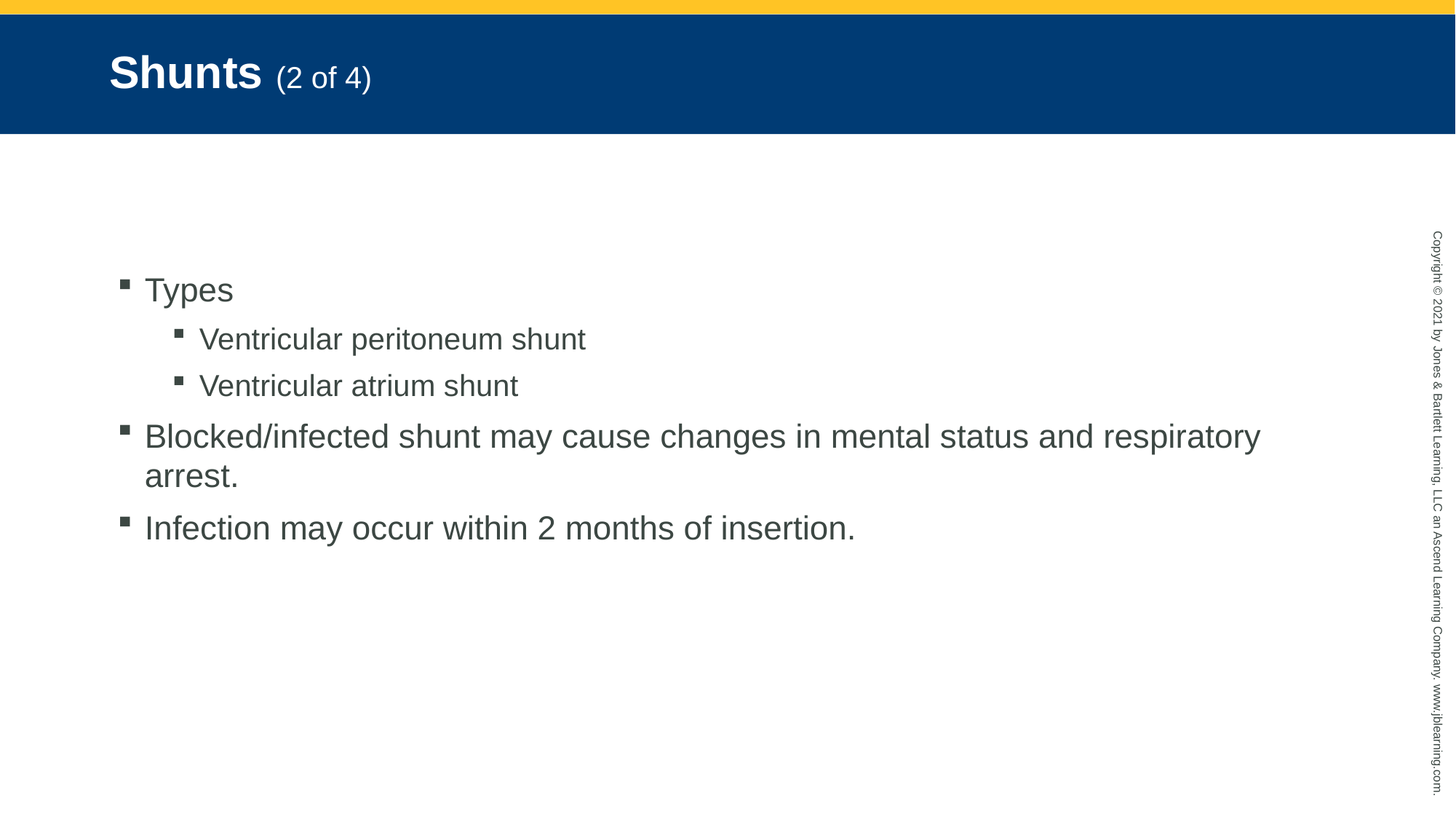

# Shunts (2 of 4)
Types
Ventricular peritoneum shunt
Ventricular atrium shunt
Blocked/infected shunt may cause changes in mental status and respiratory arrest.
Infection may occur within 2 months of insertion.